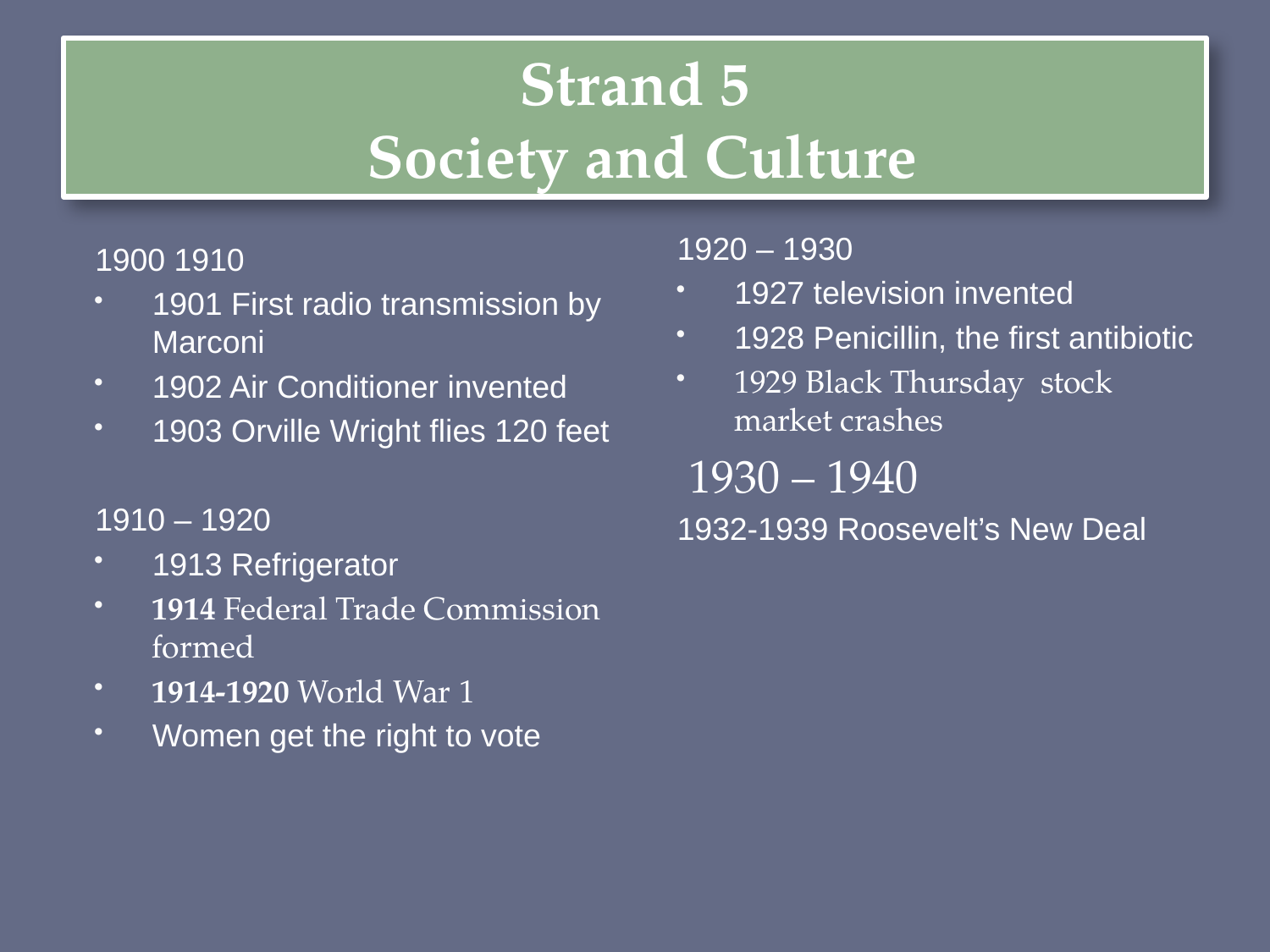

# Strand 5 Society and Culture
1920 – 1930
1927 television invented
1928 Penicillin, the first antibiotic
1929 Black Thursday  stock market crashes
 1930 – 1940
1932-1939 Roosevelt’s New Deal
1900 1910
1901 First radio transmission by Marconi
1902 Air Conditioner invented
1903 Orville Wright flies 120 feet

1910 – 1920
1913 Refrigerator
1914 Federal Trade Commission formed
1914-1920 World War 1
Women get the right to vote